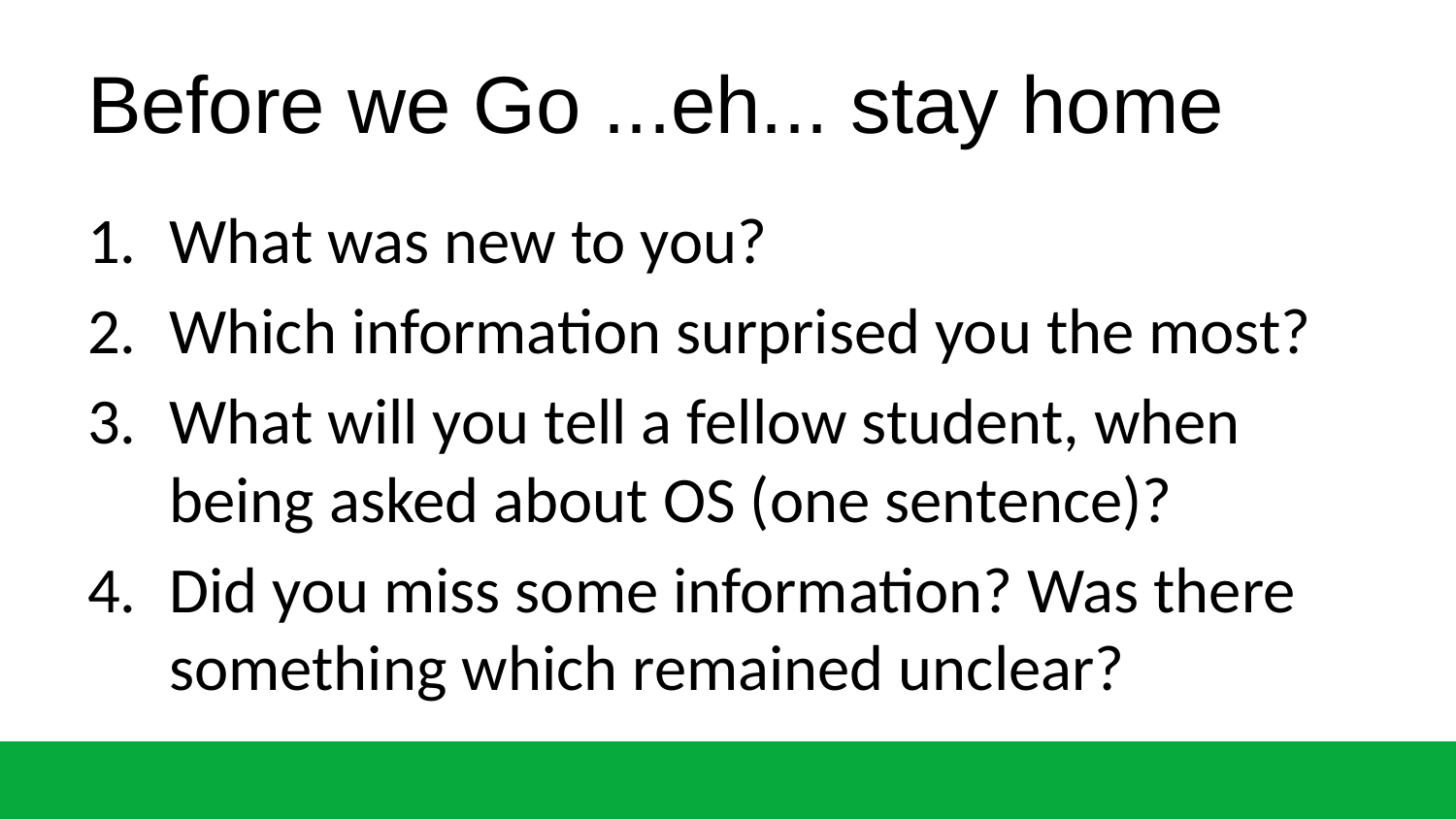

# Before we Go ...eh... stay home
What was new to you?
Which information surprised you the most?
What will you tell a fellow student, when being asked about OS (one sentence)?
Did you miss some information? Was there something which remained unclear?

37